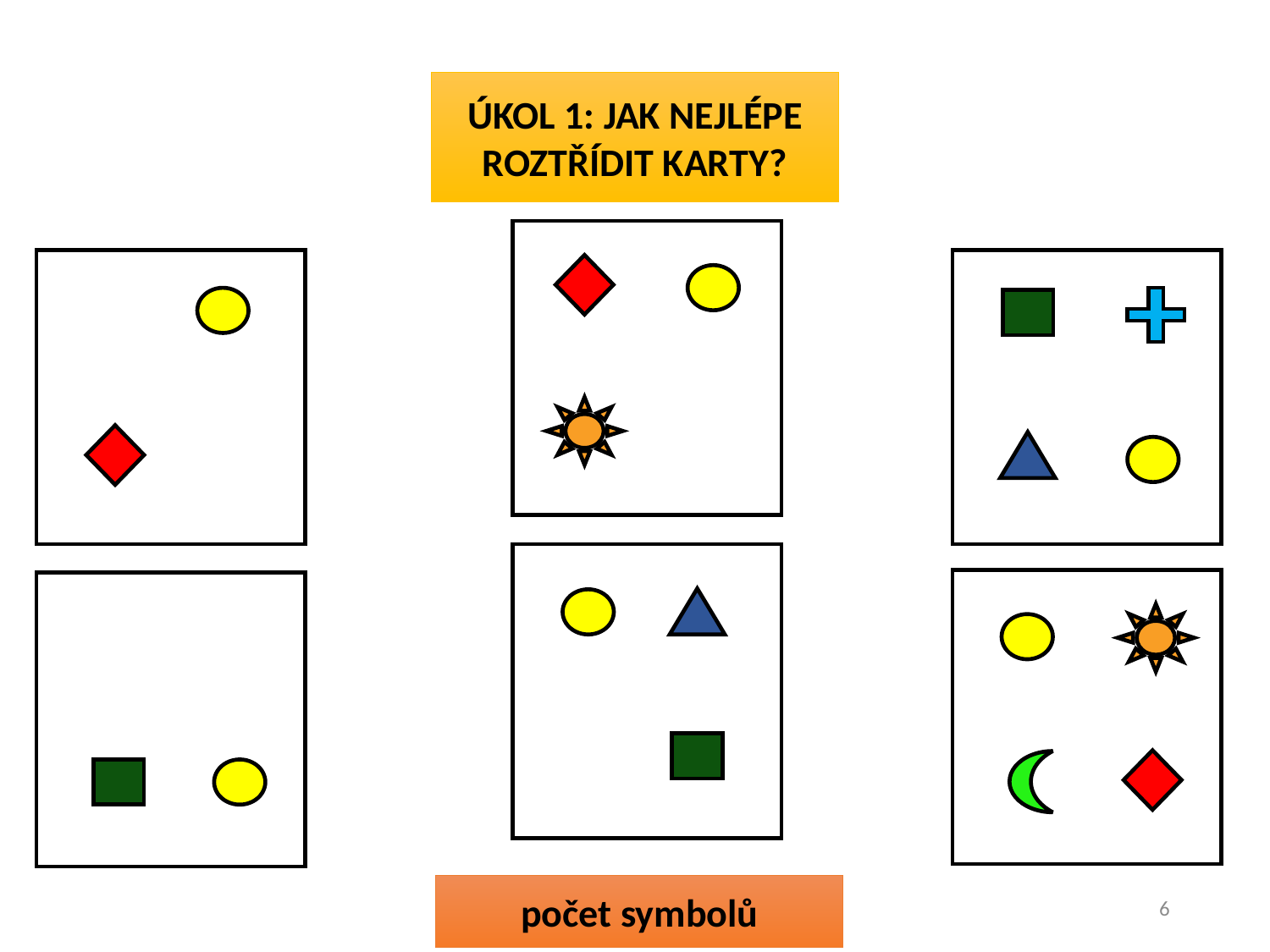

ÚKOL 1: JAK NEJLÉPE ROZTŘÍDIT KARTY?

počet symbolů
6